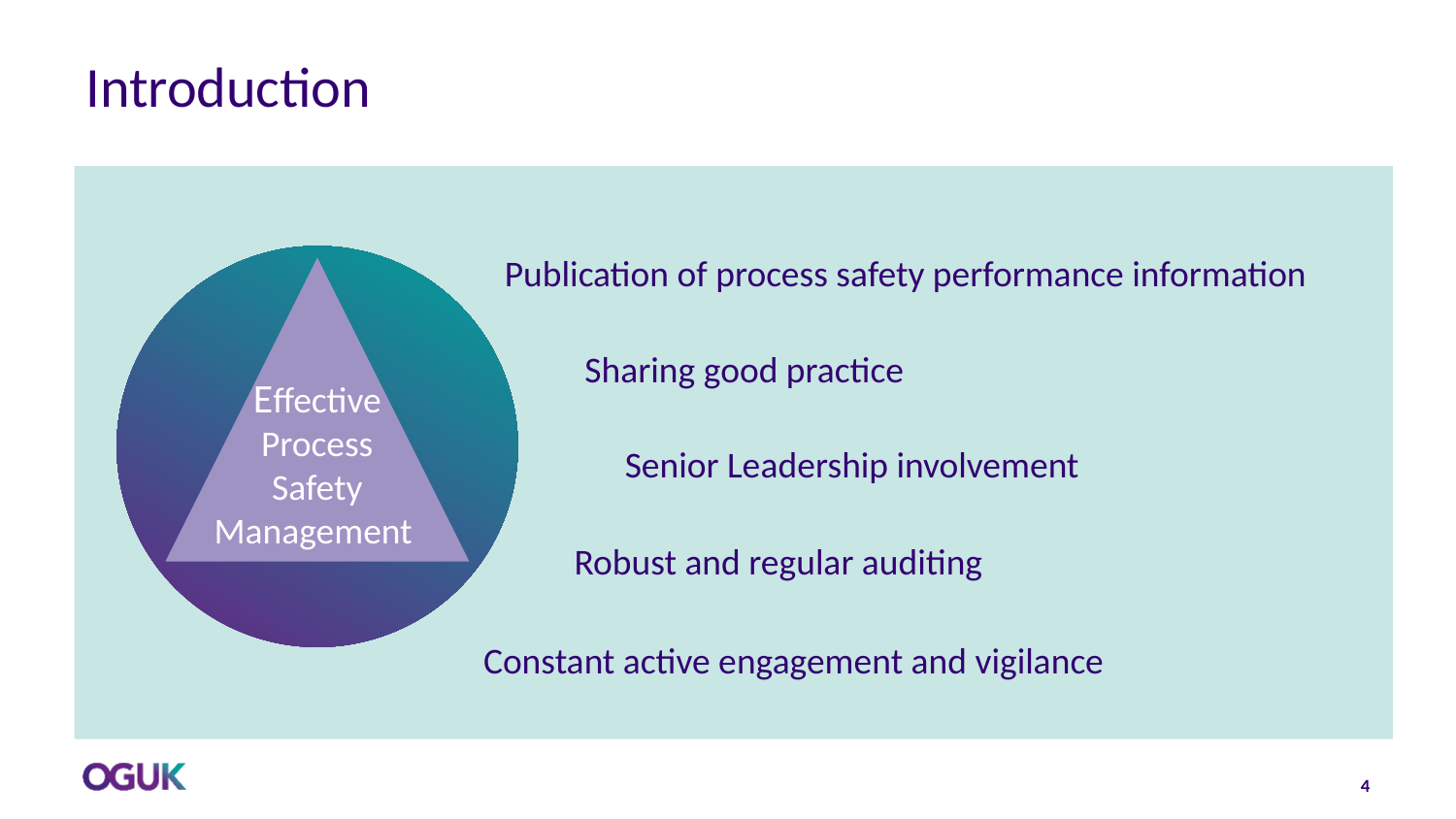

# Introduction

Publication of process safety performance information

Sharing good practice
Effective Process
Safety Management
Senior Leadership involvement
Robust and regular auditing
Constant active engagement and vigilance
4